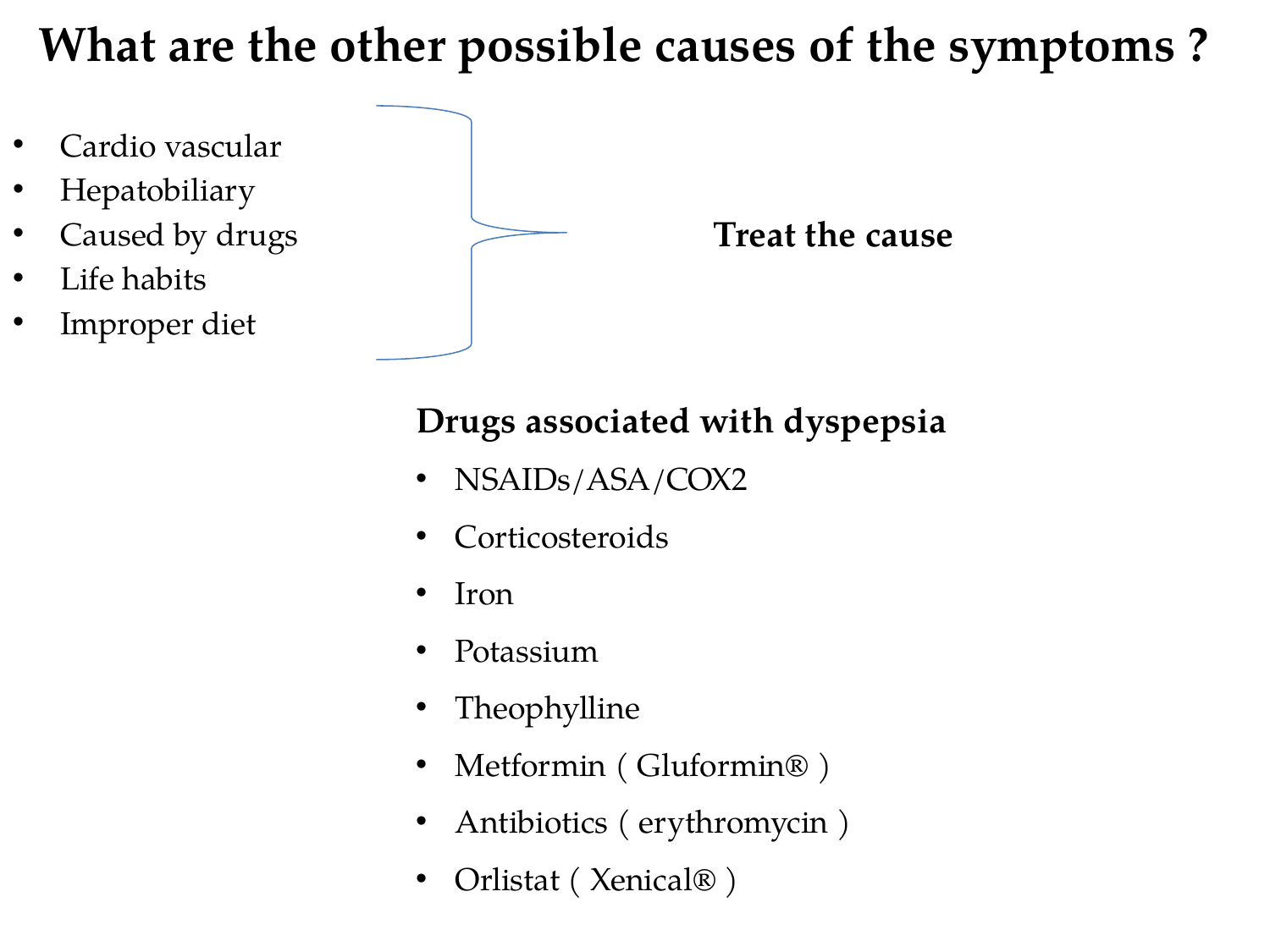

# What are the other possible causes of the symptoms ?

Cardio vascular
Hepatobiliary
Caused by drugs
Life habits
Improper diet

Treat the cause
Drugs associated with dyspepsia
NSAIDs/ASA/COX2
Corticosteroids
Iron
Potassium
Theophylline
Metformin ( Gluformin® )
Antibiotics ( erythromycin )
Orlistat ( Xenical® )